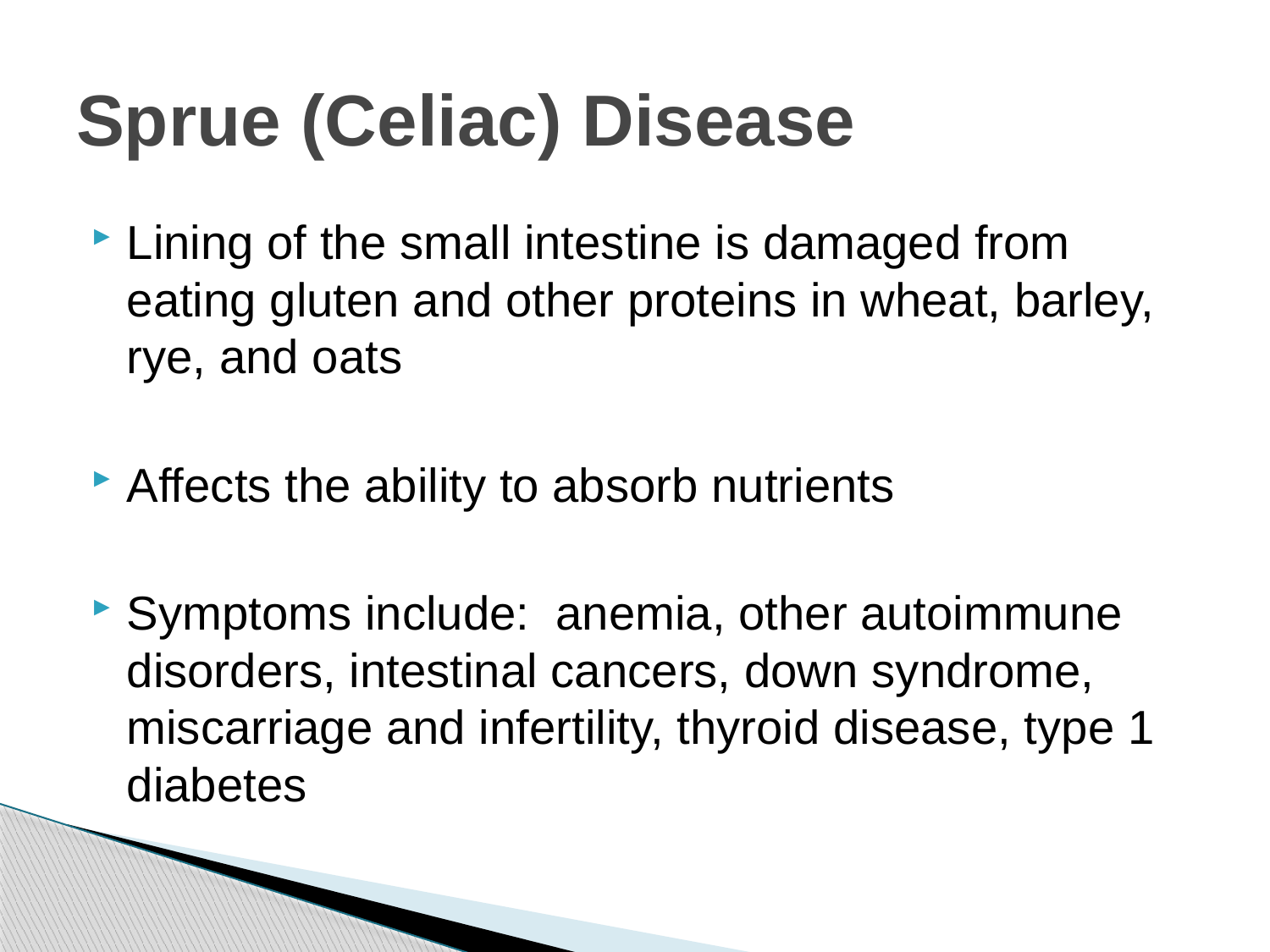

# Sprue (Celiac) Disease
Lining of the small intestine is damaged from eating gluten and other proteins in wheat, barley, rye, and oats

Affects the ability to absorb nutrients

Symptoms include:  anemia, other autoimmune disorders, intestinal cancers, down syndrome, miscarriage and infertility, thyroid disease, type 1 diabetes